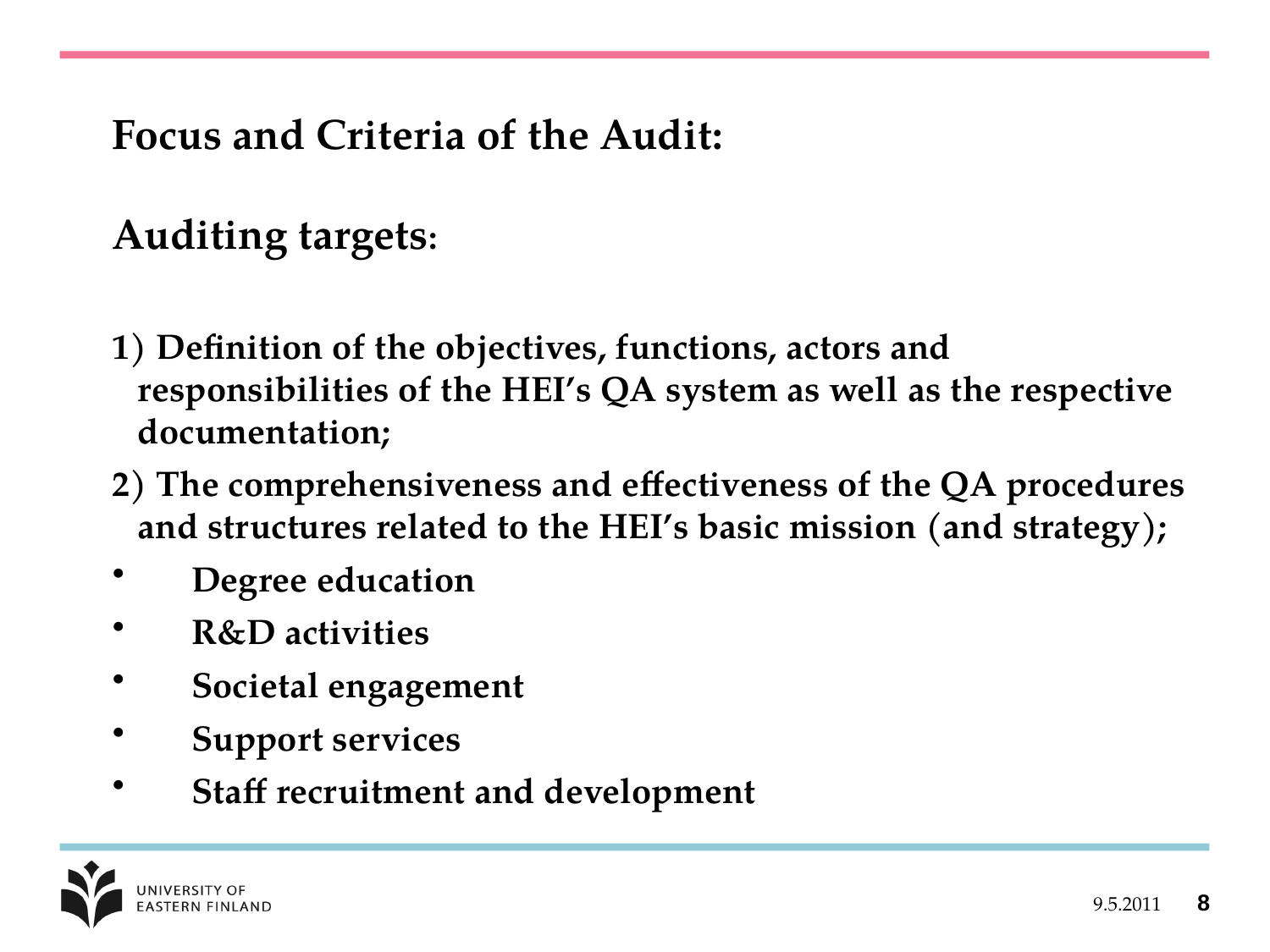

# Focus and Criteria of the Audit:
Auditing targets:

1) Definition of the objectives, functions, actors and responsibilities of the HEI’s QA system as well as the respective documentation;
2) The comprehensiveness and effectiveness of the QA procedures and structures related to the HEI’s basic mission (and strategy);
      Degree education
      R&D activities
      Societal engagement
      Support services
      Staff recruitment and development

9.5.2011
8